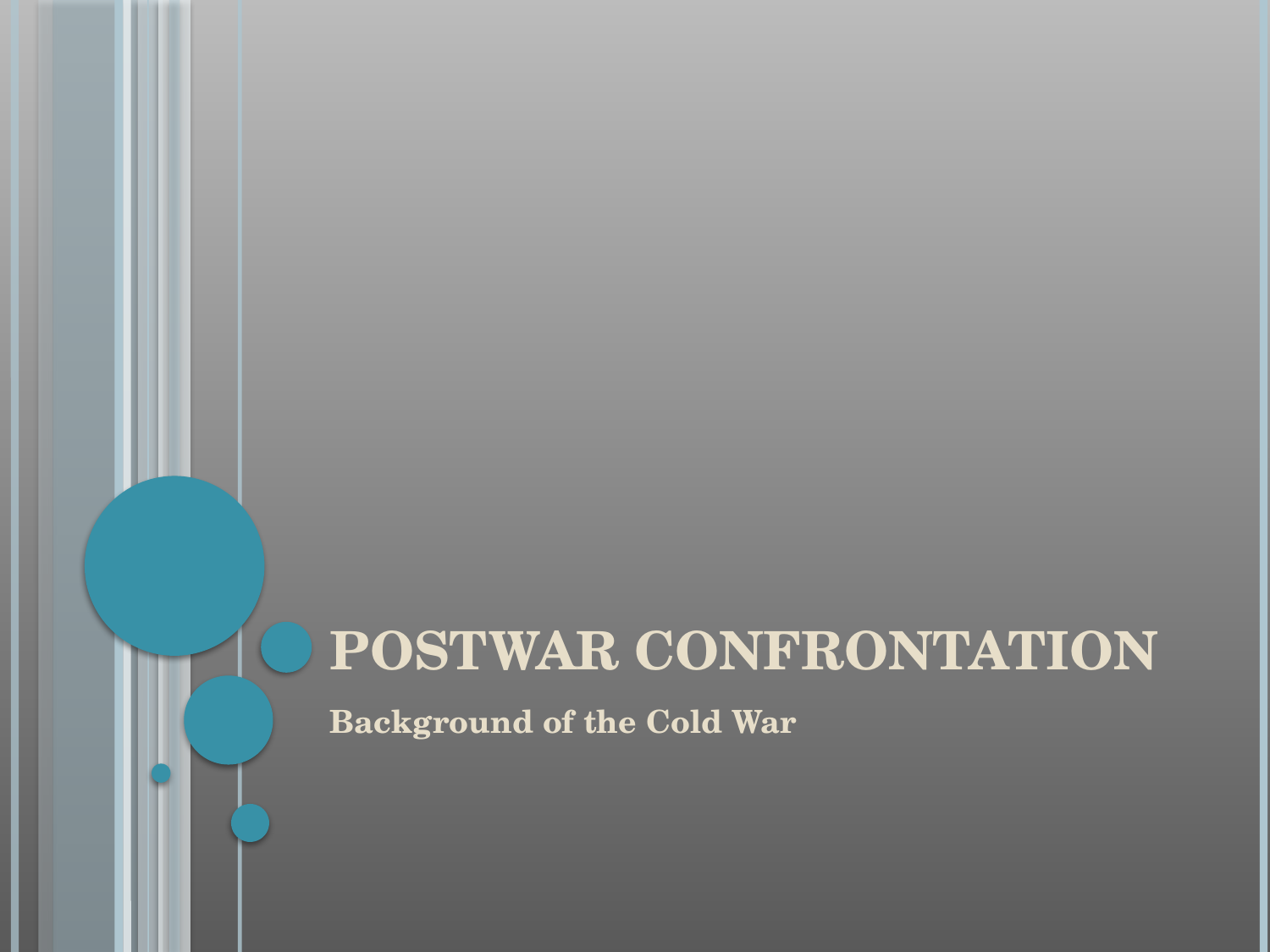

# Postwar Confrontation
Background of the Cold War